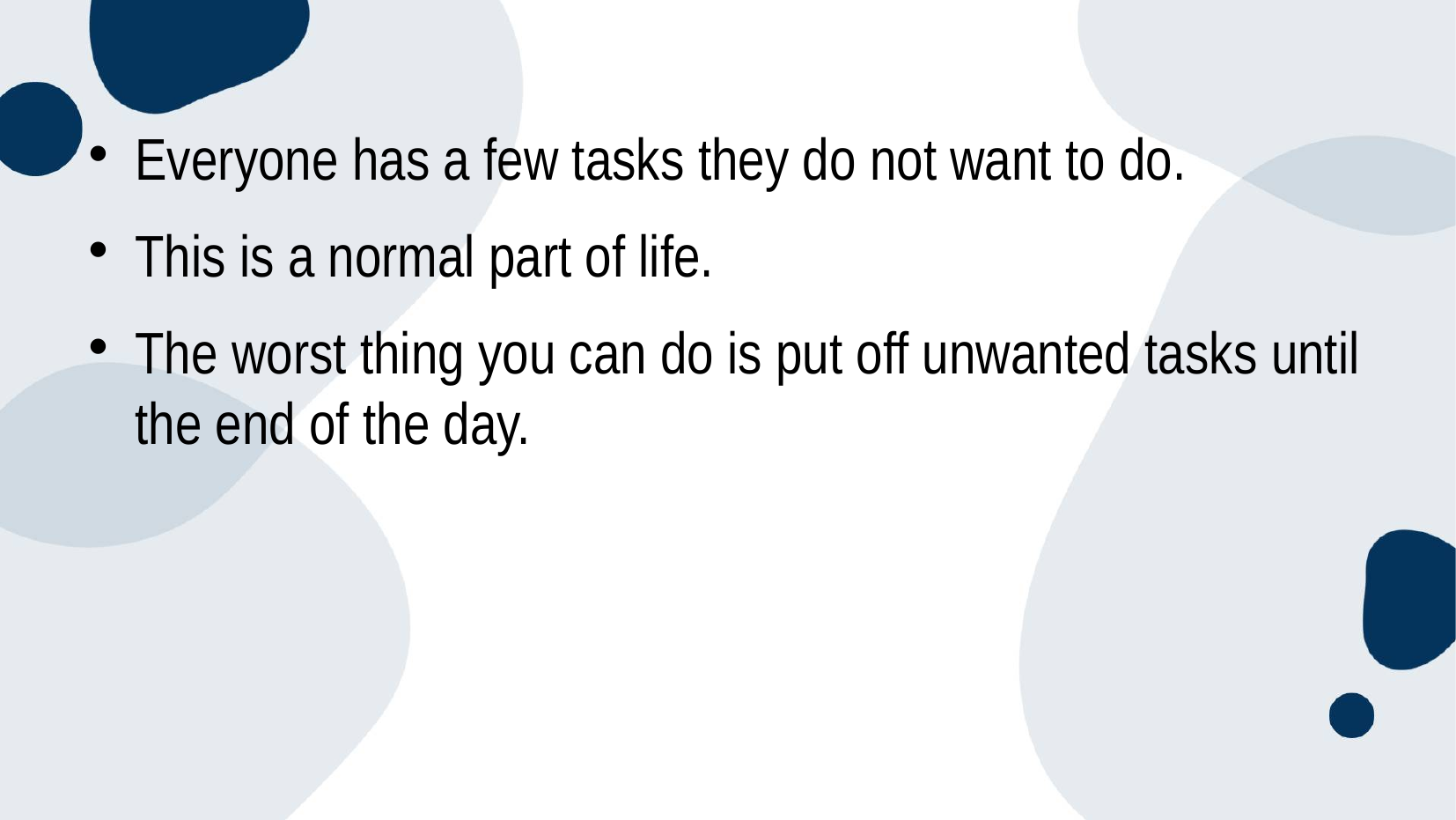

Everyone has a few tasks they do not want to do.
This is a normal part of life.
The worst thing you can do is put off unwanted tasks until the end of the day.